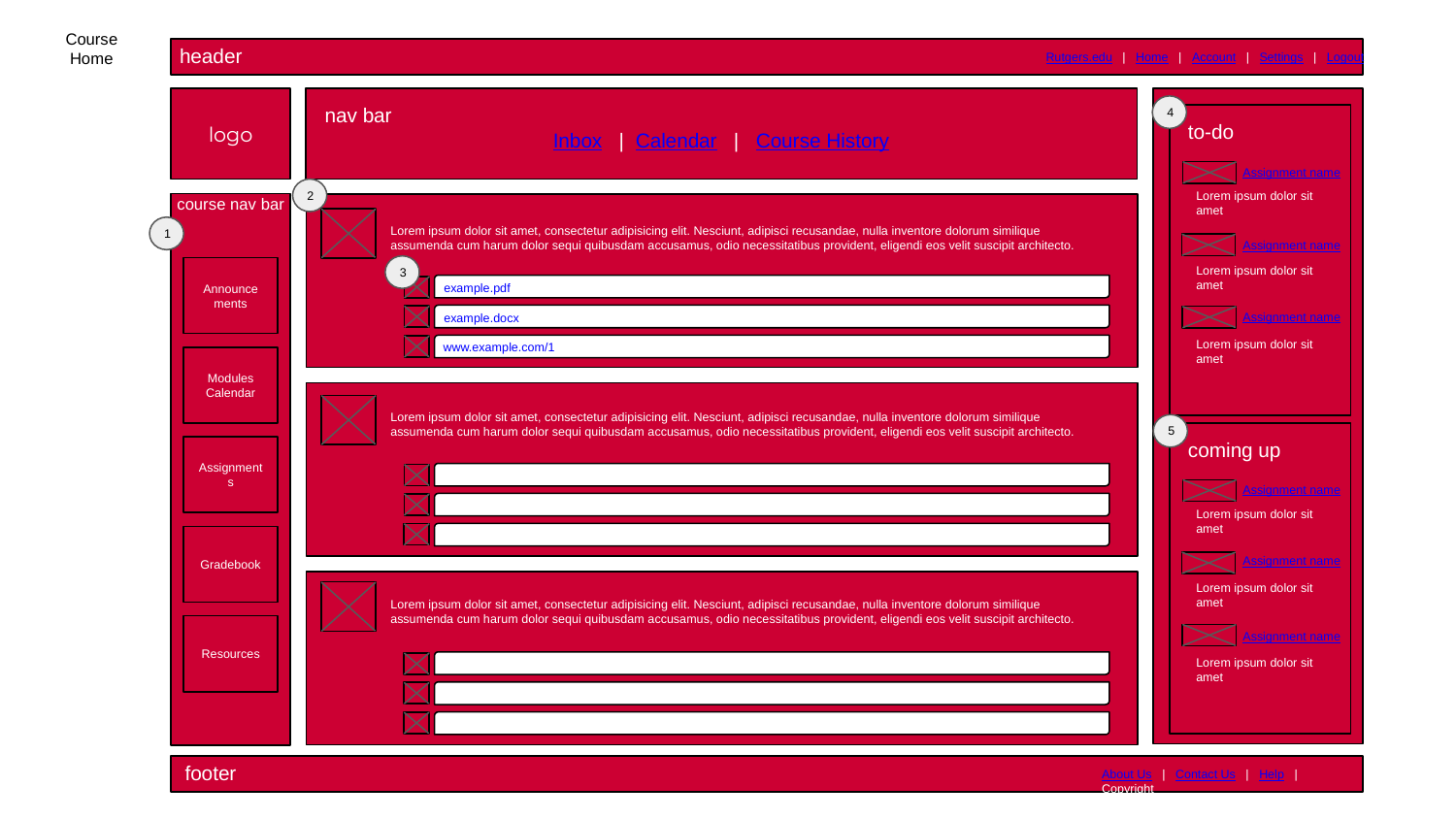

Course Home
header
Rutgers.edu   |   Home   |   Account   |   Settings   |   Logout

logo

nav bar

4

to-do
Inbox   |  Calendar   |   Course History
Assignment name

Lorem ipsum dolor sit amet
course nav bar

2

Lorem ipsum dolor sit amet, consectetur adipisicing elit. Nesciunt, adipisci recusandae, nulla inventore dolorum similique assumenda cum harum dolor sequi quibusdam accusamus, odio necessitatibus provident, eligendi eos velit suscipit architecto.
1
Assignment name

Lorem ipsum dolor sit amet
3
Announcements
example.pdf

Assignment name
example.docx

Lorem ipsum dolor sit amet
www.example.com/1

Modules Calendar

Lorem ipsum dolor sit amet, consectetur adipisicing elit. Nesciunt, adipisci recusandae, nulla inventore dolorum similique assumenda cum harum dolor sequi quibusdam accusamus, odio necessitatibus provident, eligendi eos velit suscipit architecto.
5

coming up
Assignments

Assignment name

Lorem ipsum dolor sit amet

Gradebook
Assignment name

Lorem ipsum dolor sit amet

Lorem ipsum dolor sit amet, consectetur adipisicing elit. Nesciunt, adipisci recusandae, nulla inventore dolorum similique assumenda cum harum dolor sequi quibusdam accusamus, odio necessitatibus provident, eligendi eos velit suscipit architecto.
Assignment name
Resources

Lorem ipsum dolor sit amet

footer
About Us   |   Contact Us   |   Help   |   Copyright